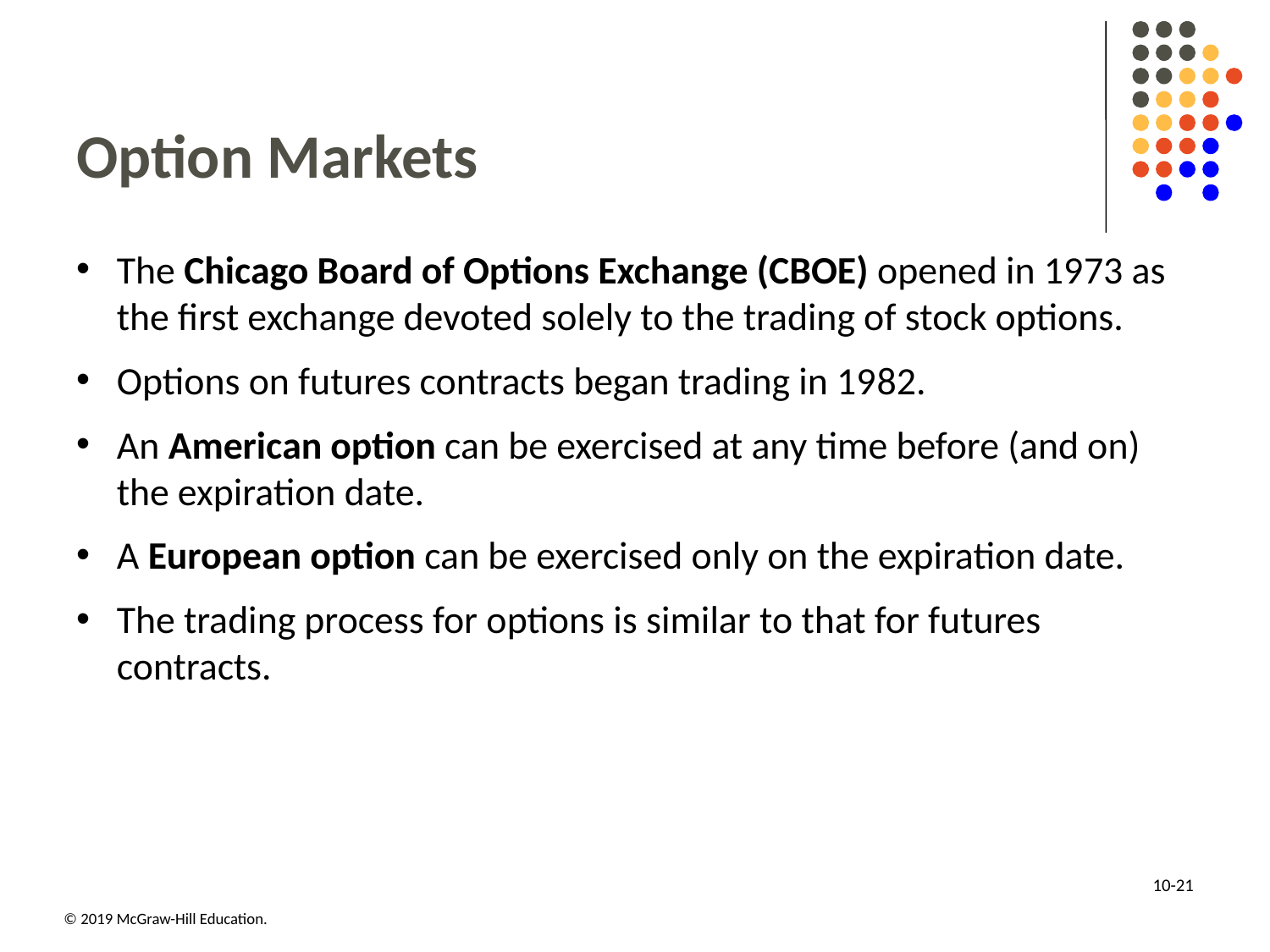

# Option Markets
The Chicago Board of Options Exchange (CBOE) opened in 19 73 as the first exchange devoted solely to the trading of stock options.
Options on futures contracts began trading in 19 82.
An American option can be exercised at any time before (and on) the expiration date.
A European option can be exercised only on the expiration date.
The trading process for options is similar to that for futures contracts.
10-21